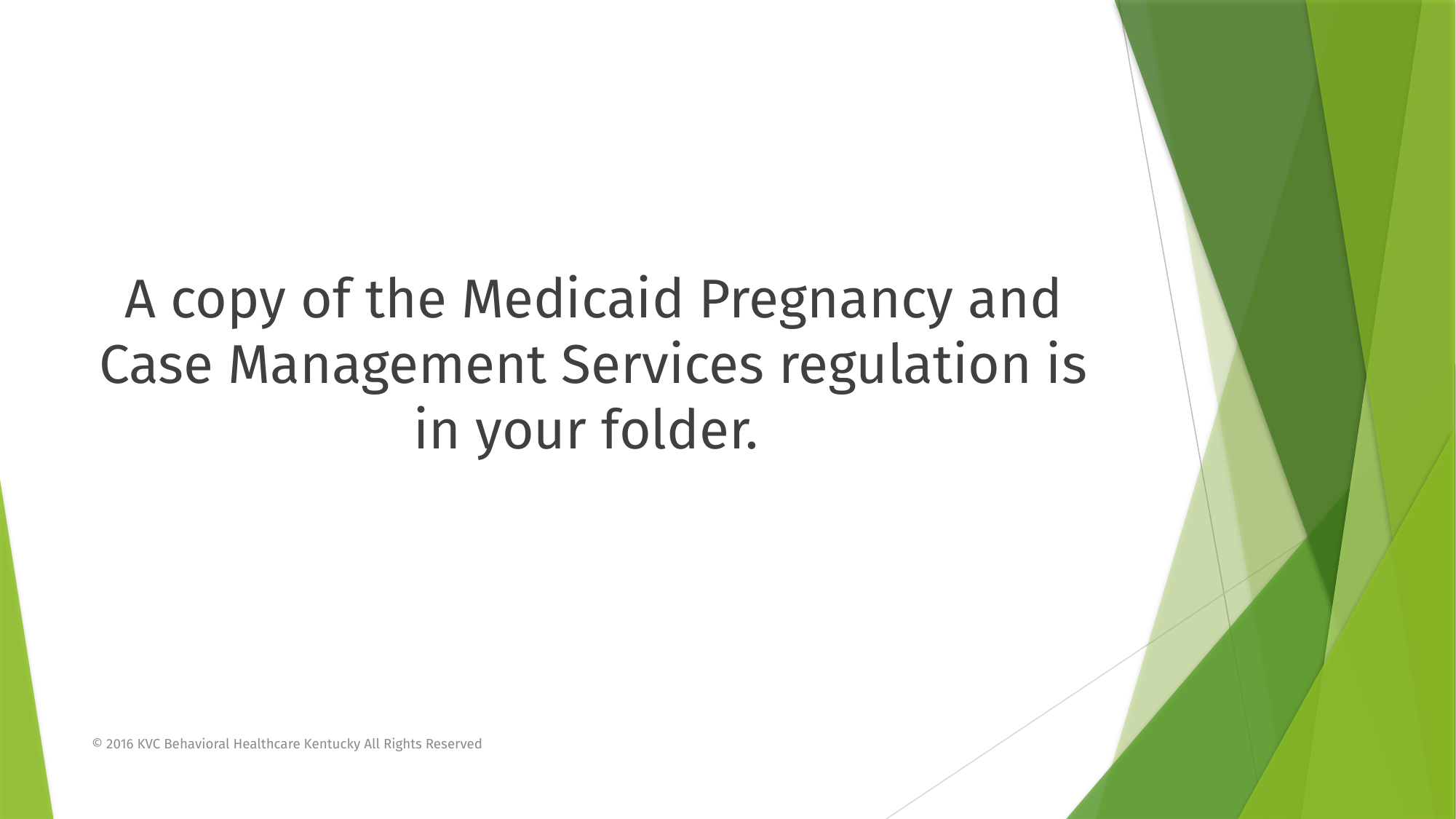

#
A copy of the Medicaid Pregnancy and Case Management Services regulation is in your folder.
© 2016 KVC Behavioral Healthcare Kentucky All Rights Reserved